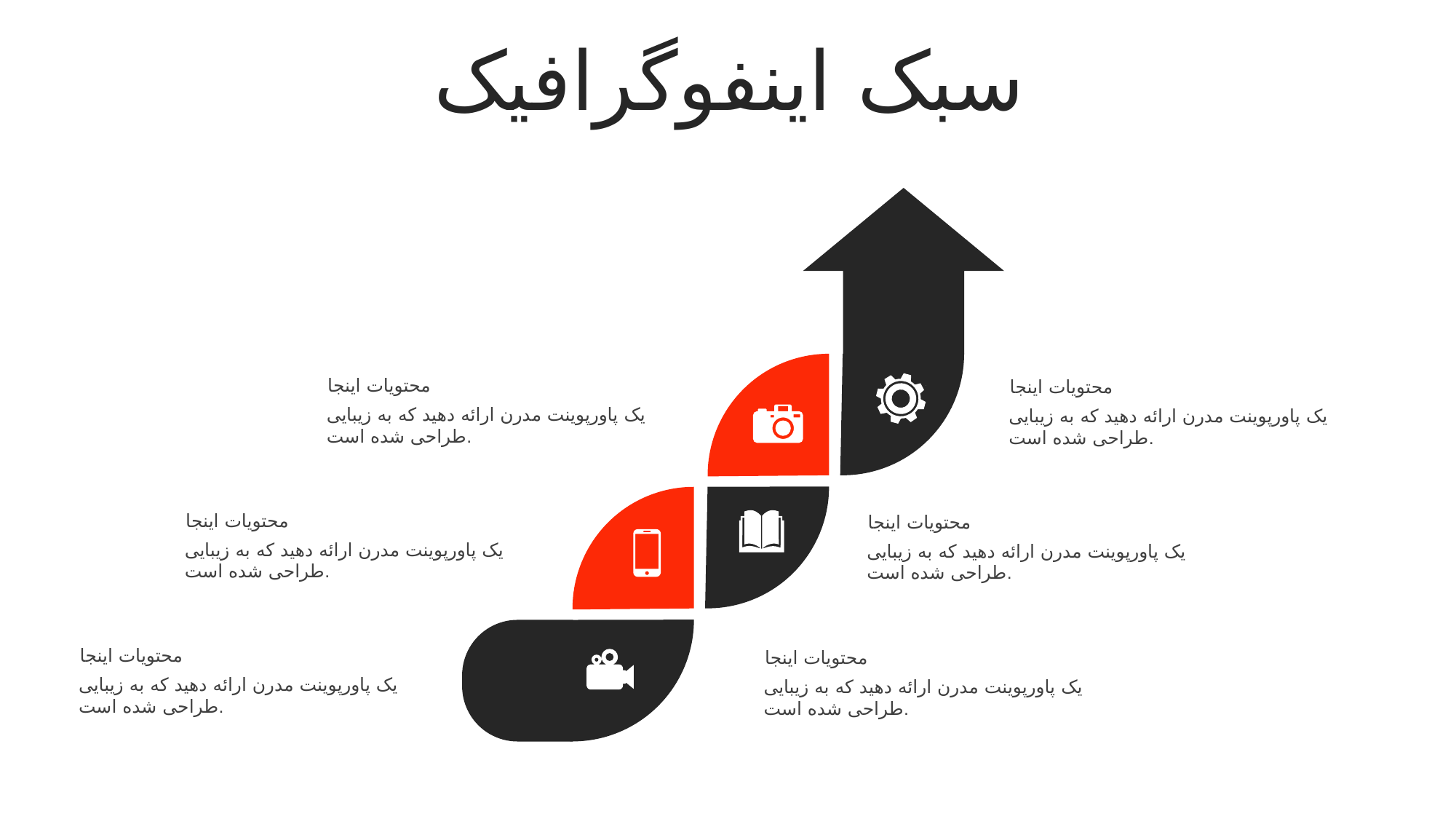

سبک اینفوگرافیک

محتویات اینجا

یک پاورپوینت مدرن ارائه دهید که به زیبایی طراحی شده است.

محتویات اینجا

یک پاورپوینت مدرن ارائه دهید که به زیبایی طراحی شده است.

محتویات اینجا

یک پاورپوینت مدرن ارائه دهید که به زیبایی طراحی شده است.

محتویات اینجا

یک پاورپوینت مدرن ارائه دهید که به زیبایی طراحی شده است.

محتویات اینجا

یک پاورپوینت مدرن ارائه دهید که به زیبایی طراحی شده است.

محتویات اینجا

یک پاورپوینت مدرن ارائه دهید که به زیبایی طراحی شده است.